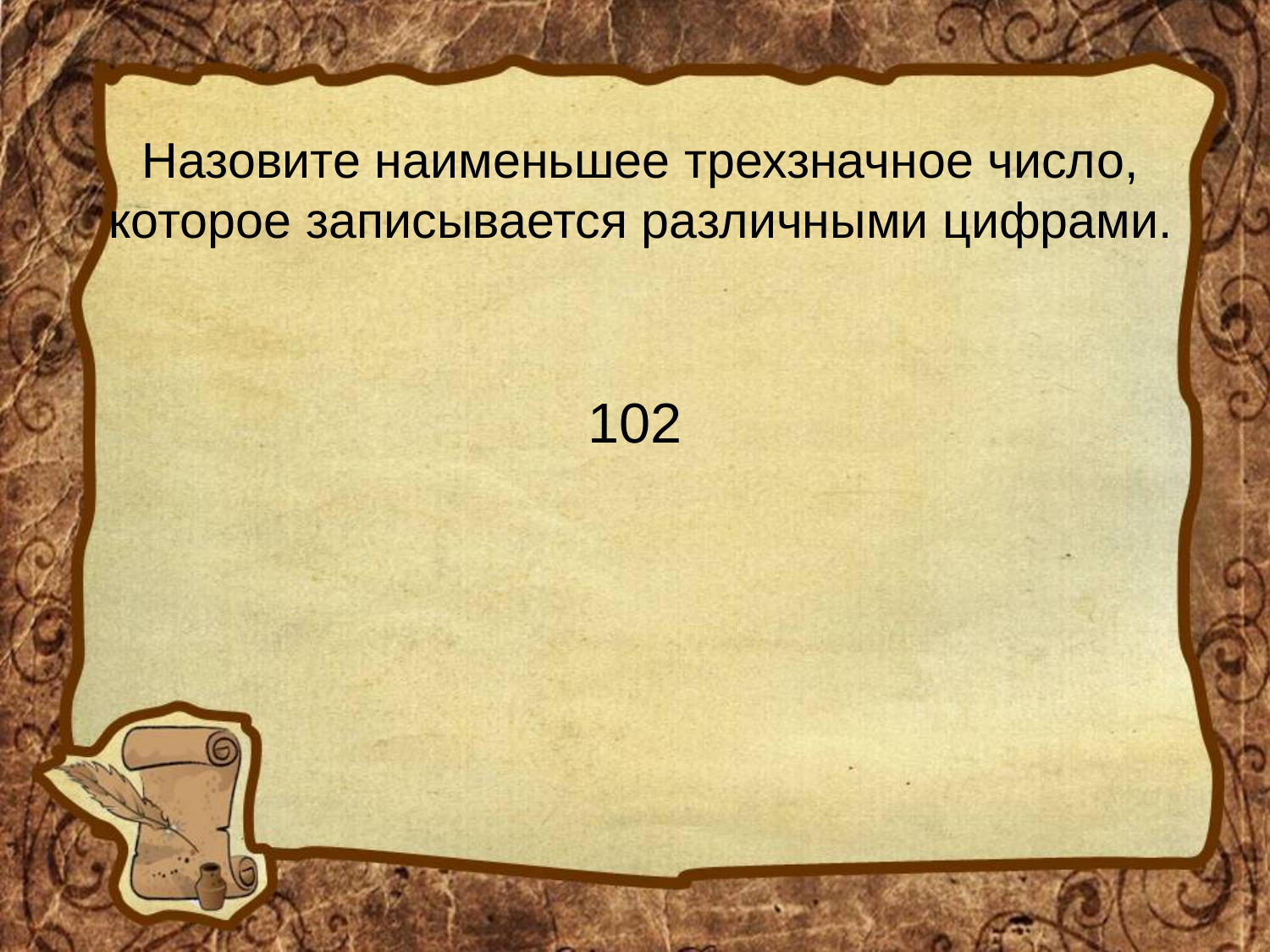

# Назовите наименьшее трехзначное число, которое записывается различными цифрами.

102